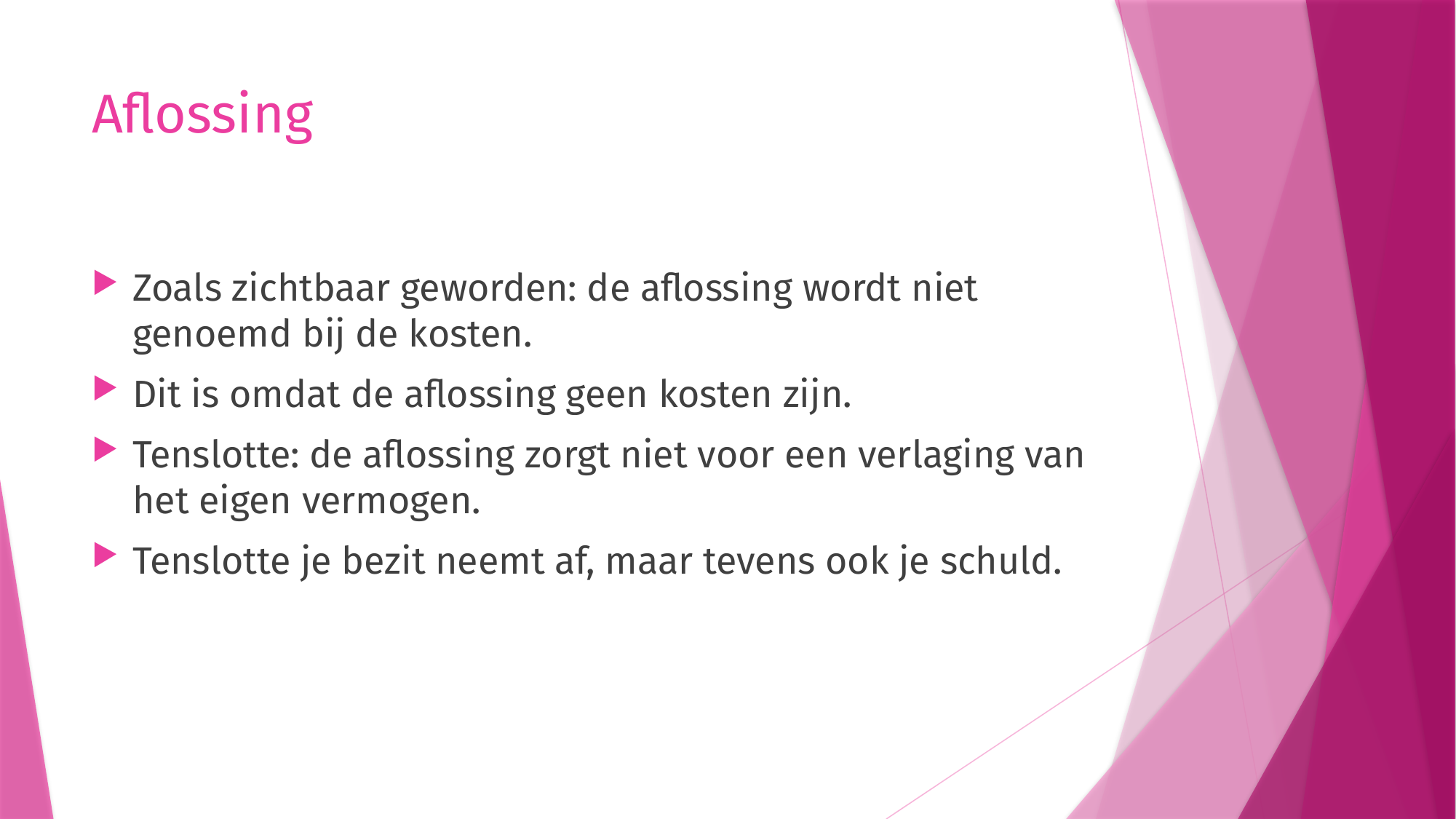

# Aflossing
Zoals zichtbaar geworden: de aflossing wordt niet genoemd bij de kosten.
Dit is omdat de aflossing geen kosten zijn.
Tenslotte: de aflossing zorgt niet voor een verlaging van het eigen vermogen.
Tenslotte je bezit neemt af, maar tevens ook je schuld.